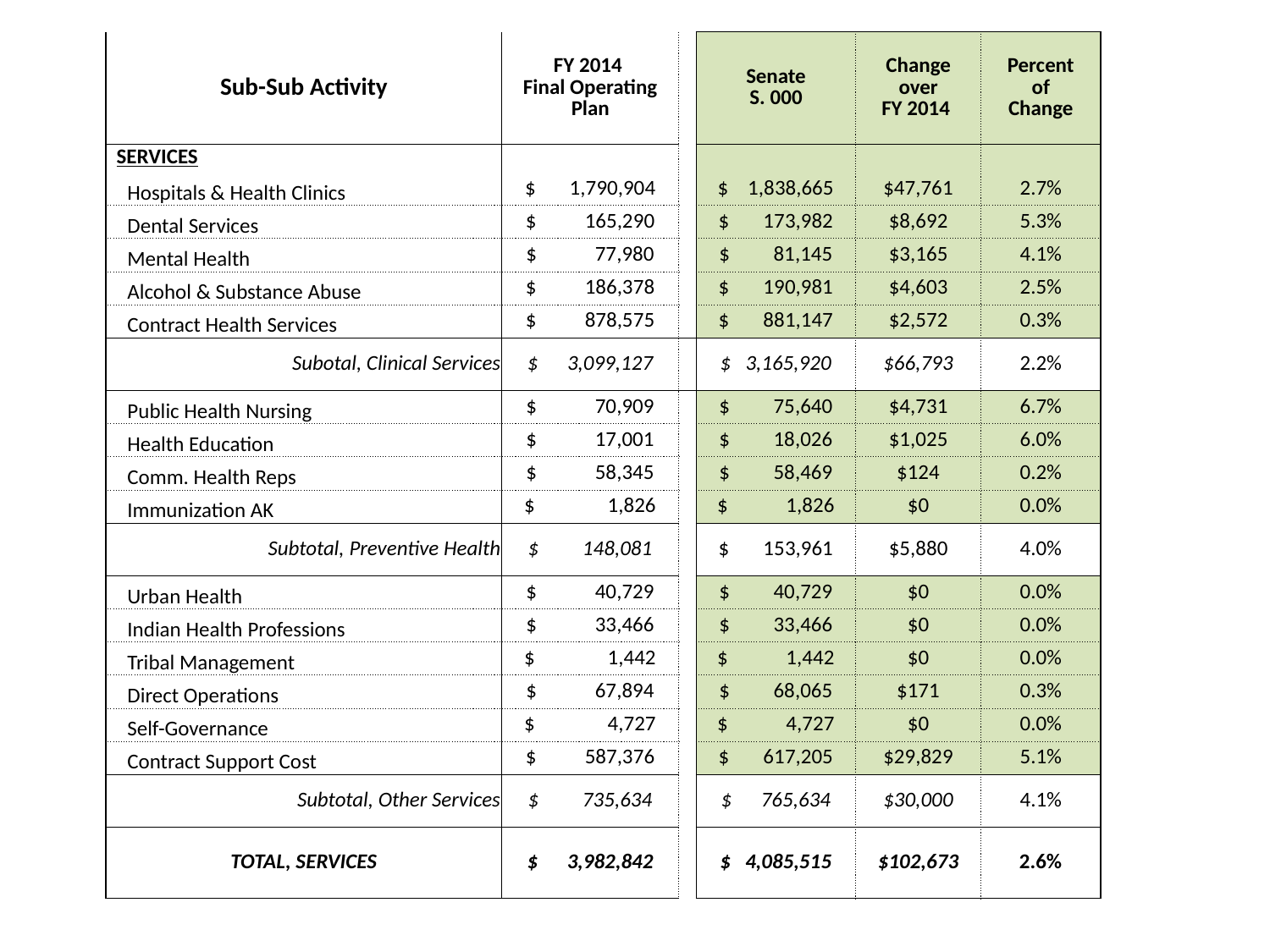

| Sub-Sub Activity | FY 2014 Final Operating Plan |  | Senate S. 000 | Change over FY 2014 | Percent of Change |
| --- | --- | --- | --- | --- | --- |
| SERVICES |  |  |  |  |  |
| Hospitals & Health Clinics | $ 1,790,904 |  | $ 1,838,665 | $47,761 | 2.7% |
| Dental Services | $ 165,290 |  | $ 173,982 | $8,692 | 5.3% |
| Mental Health | $ 77,980 |  | $ 81,145 | $3,165 | 4.1% |
| Alcohol & Substance Abuse | $ 186,378 |  | $ 190,981 | $4,603 | 2.5% |
| Contract Health Services | $ 878,575 |  | $ 881,147 | $2,572 | 0.3% |
| Subotal, Clinical Services | $ 3,099,127 |  | $ 3,165,920 | $66,793 | 2.2% |
| Public Health Nursing | $ 70,909 |  | $ 75,640 | $4,731 | 6.7% |
| Health Education | $ 17,001 |  | $ 18,026 | $1,025 | 6.0% |
| Comm. Health Reps | $ 58,345 |  | $ 58,469 | $124 | 0.2% |
| Immunization AK | $ 1,826 |  | $ 1,826 | $0 | 0.0% |
| Subtotal, Preventive Health | $ 148,081 |  | $ 153,961 | $5,880 | 4.0% |
| Urban Health | $ 40,729 |  | $ 40,729 | $0 | 0.0% |
| Indian Health Professions | $ 33,466 |  | $ 33,466 | $0 | 0.0% |
| Tribal Management | $ 1,442 |  | $ 1,442 | $0 | 0.0% |
| Direct Operations | $ 67,894 |  | $ 68,065 | $171 | 0.3% |
| Self-Governance | $ 4,727 |  | $ 4,727 | $0 | 0.0% |
| Contract Support Cost | $ 587,376 |  | $ 617,205 | $29,829 | 5.1% |
| Subtotal, Other Services | $ 735,634 |  | $ 765,634 | $30,000 | 4.1% |
| TOTAL, SERVICES | $ 3,982,842 |  | $ 4,085,515 | $102,673 | 2.6% |